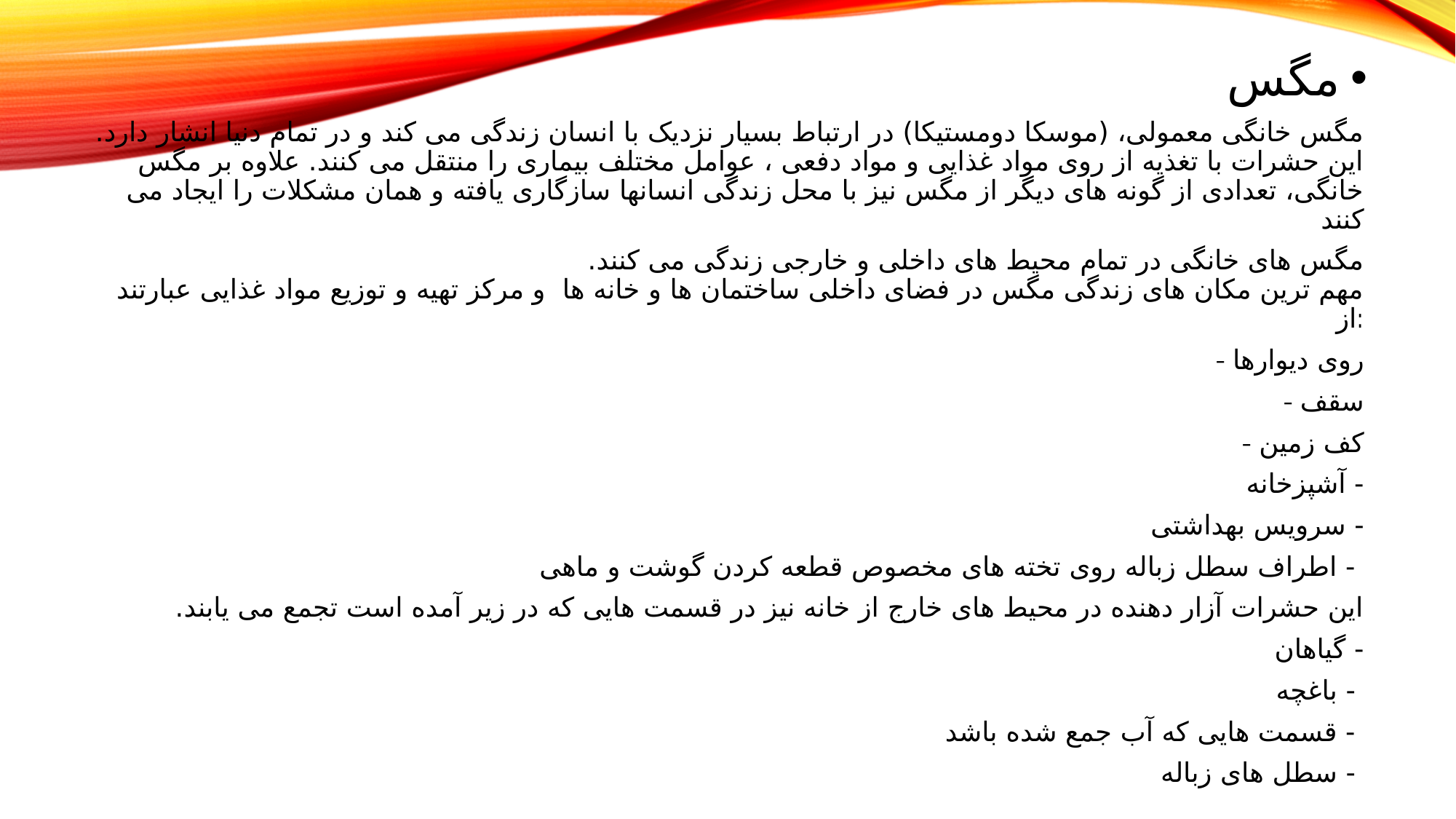

مگس
مگس خانگی معمولی، (موسکا دومستیکا) در ارتباط بسیار نزدیک با انسان زندگی می کند و در تمام دنیا انشار دارد. این حشرات با تغذیه از روی مواد غذایی و مواد دفعی ، عوامل مختلف بیماری را منتقل می کنند. علاوه بر مگس خانگی، تعدادی از گونه های دیگر از مگس نیز با محل زندگی انسانها سازگاری یافته و همان مشکلات را ایجاد می کنند
مگس های خانگی در تمام محیط های داخلی و خارجی زندگی می کنند.
مهم ترین مکان های زندگی مگس در فضای داخلی ساختمان ها و خانه ها  و مرکز تهیه و توزیع مواد غذایی عبارتند از:
- روی دیوارها
- سقف
- کف زمین
- آشپزخانه
- سرویس بهداشتی
 - اطراف سطل زباله روی تخته های مخصوص قطعه کردن گوشت و ماهی
این حشرات آزار دهنده در محیط های خارج از خانه نیز در قسمت هایی که در زیر آمده است تجمع می یابند.
- گیاهان
 - باغچه
 - قسمت هایی که آب جمع شده باشد
 - سطل های زباله